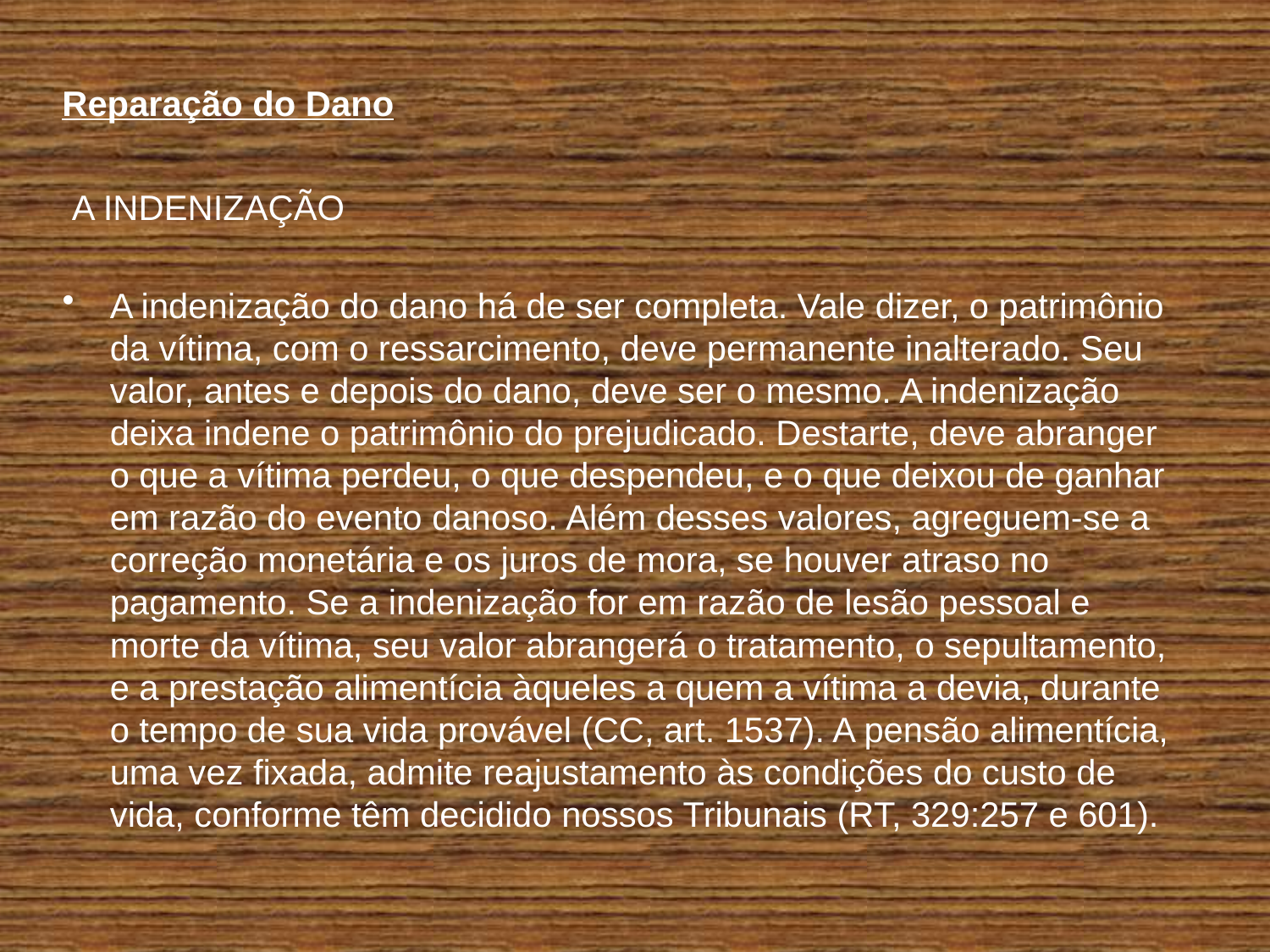

Reparação do Dano
 A INDENIZAÇÃO

A indenização do dano há de ser completa. Vale dizer, o patrimônio da vítima, com o ressarcimento, deve permanente inalterado. Seu valor, antes e depois do dano, deve ser o mesmo. A indenização deixa indene o patrimônio do prejudicado. Destarte, deve abranger o que a vítima perdeu, o que despendeu, e o que deixou de ganhar em razão do evento danoso. Além desses valores, agreguem-se a correção monetária e os juros de mora, se houver atraso no pagamento. Se a indenização for em razão de lesão pessoal e morte da vítima, seu valor abrangerá o tratamento, o sepultamento, e a prestação alimentícia àqueles a quem a vítima a devia, durante o tempo de sua vida provável (CC, art. 1537). A pensão alimentícia, uma vez fixada, admite reajustamento às condições do custo de vida, conforme têm decidido nossos Tribunais (RT, 329:257 e 601).